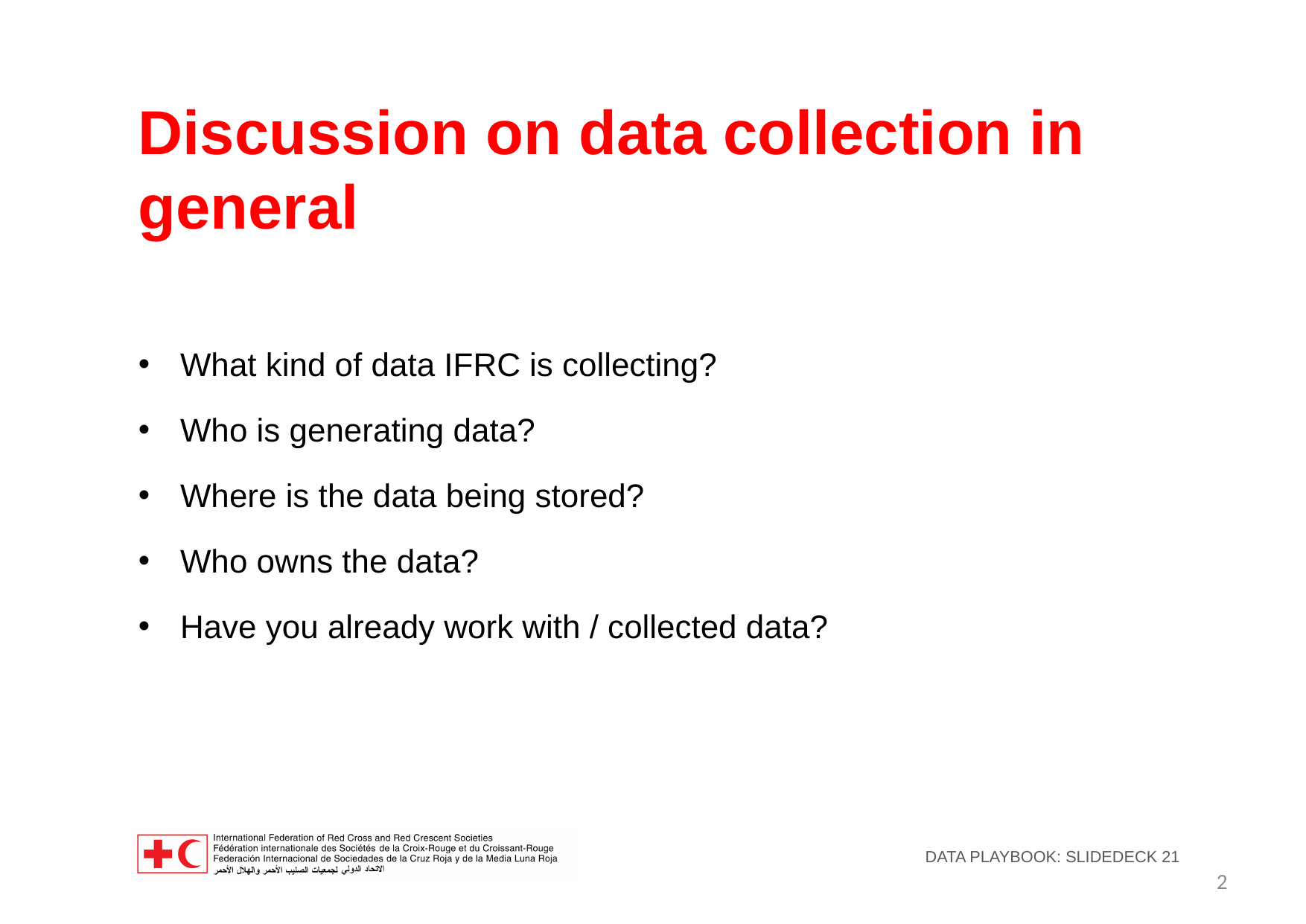

# Discussion on data collection in general
What kind of data IFRC is collecting?
Who is generating data?
Where is the data being stored?
Who owns the data?
Have you already work with / collected data?
2